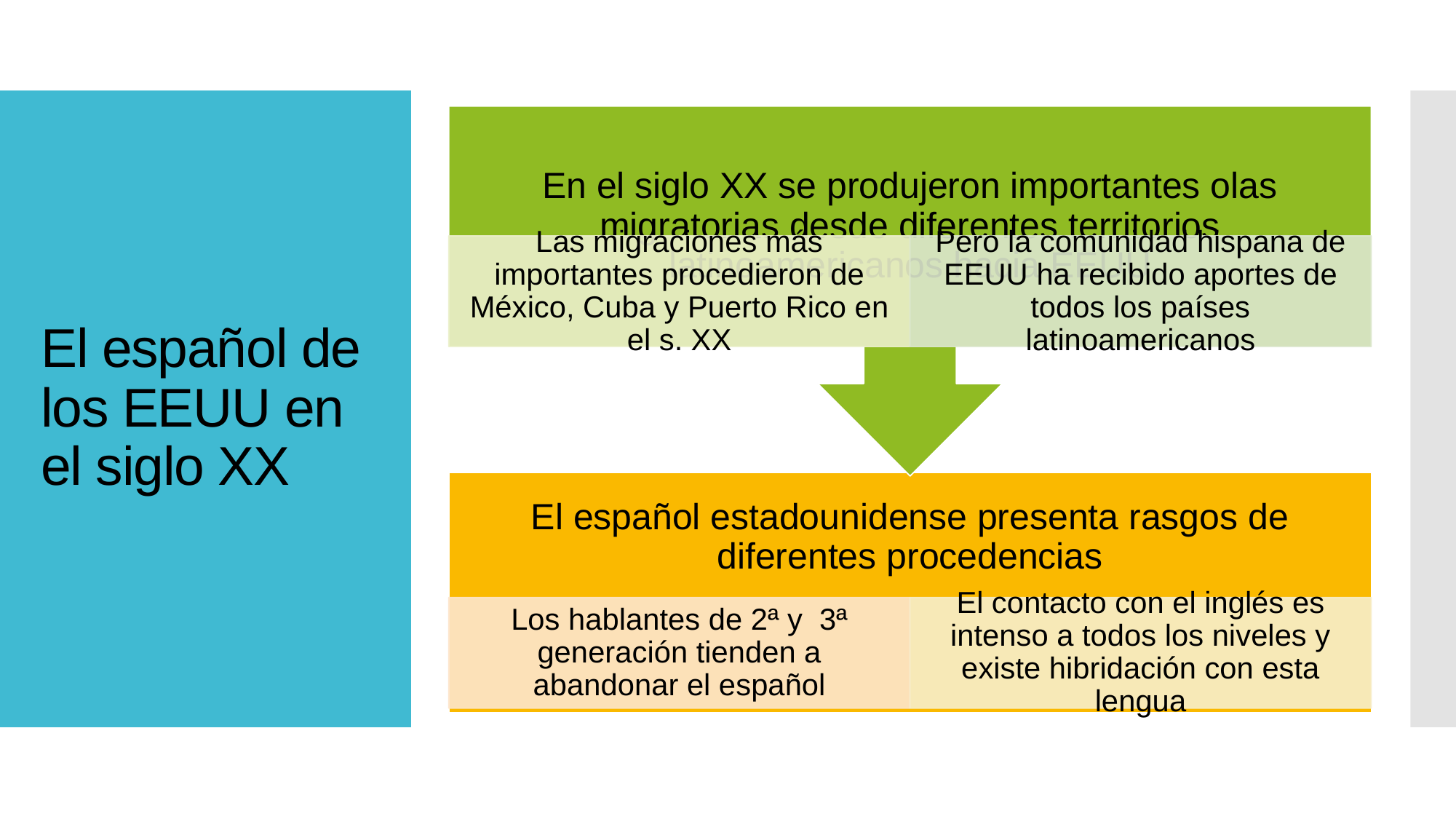

El español estadounidense presenta rasgos de diferentes procedencias
Los hablantes de 2ª y  3ª generación tienden a abandonar el español
El contacto con el inglés es intenso a todos los niveles y existe hibridación con esta lengua
En el siglo XX se produjeron importantes olas migratorias desde diferentes territorios latinoamericanos hacia EEUU
Las migraciones más importantes procedieron de México, Cuba y Puerto Rico en el s. XX
Pero la comunidad hispana de EEUU ha recibido aportes de todos los países latinoamericanos
# El español de los EEUU en el siglo XX